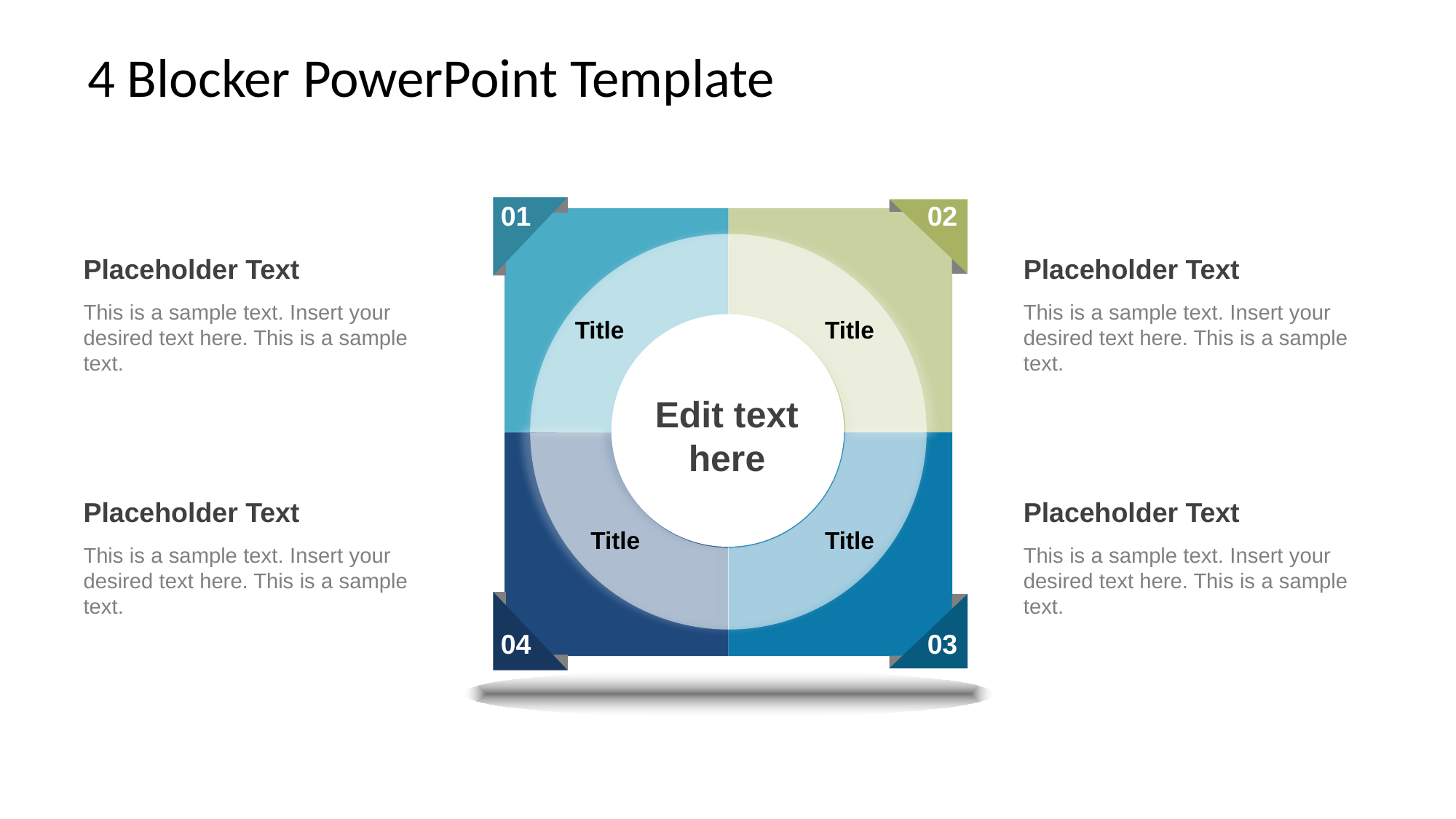

# 4 Blocker PowerPoint Template

01
02

Placeholder Text
Placeholder Text
This is a sample text. Insert your desired text here. This is a sample text.
This is a sample text. Insert your desired text here. This is a sample text.

Title
Title
Edit text here

Placeholder Text
Placeholder Text
Title
Title
This is a sample text. Insert your desired text here. This is a sample text.
This is a sample text. Insert your desired text here. This is a sample text.

04
03